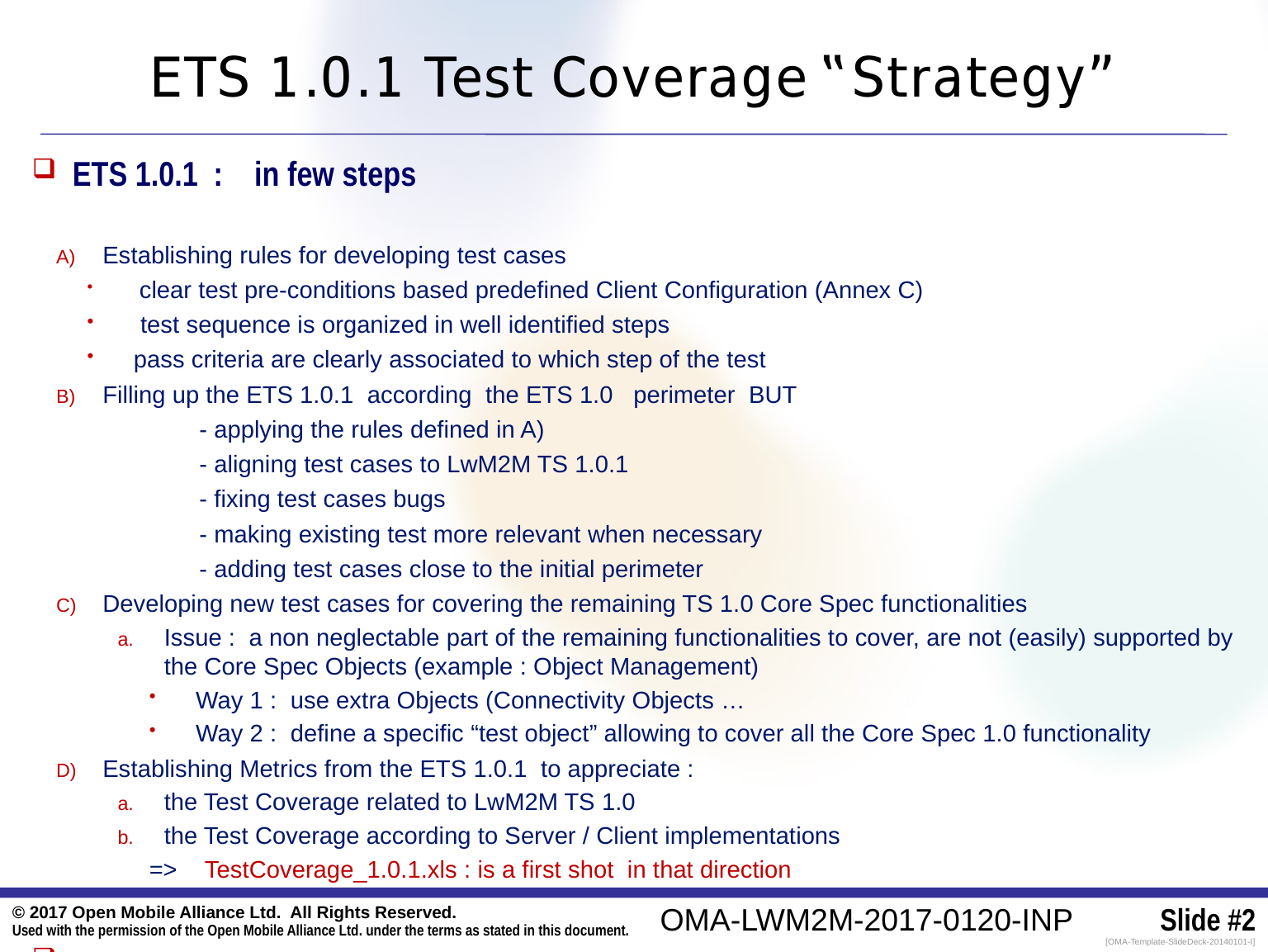

ETS 1.0.1 Test Coverage “Strategy”
  ETS 1.0.1  :    in few steps

Establishing rules for developing test cases
 clear test pre-conditions based predefined Client Configuration (Annex C)
 test sequence is organized in well identified steps
pass criteria are clearly associated to which step of the test
Filling up the ETS 1.0.1  according  the ETS 1.0   perimeter  BUT
                     - applying the rules defined in A)
                     - aligning test cases to LwM2M TS 1.0.1
                     - fixing test cases bugs
                     - making existing test more relevant when necessary
                     - adding test cases close to the initial perimeter
Developing new test cases for covering the remaining TS 1.0 Core Spec functionalities
Issue :  a non neglectable part of the remaining functionalities to cover, are not (easily) supported by the Core Spec Objects (example : Object Management)
Way 1 :  use extra Objects (Connectivity Objects …
Way 2 :  define a specific “test object” allowing to cover all the Core Spec 1.0 functionality
Establishing Metrics from the ETS 1.0.1  to appreciate :
the Test Coverage related to LwM2M TS 1.0
the Test Coverage according to Server / Client implementations
=>    TestCoverage_1.0.1.xls : is a first shot  in that direction